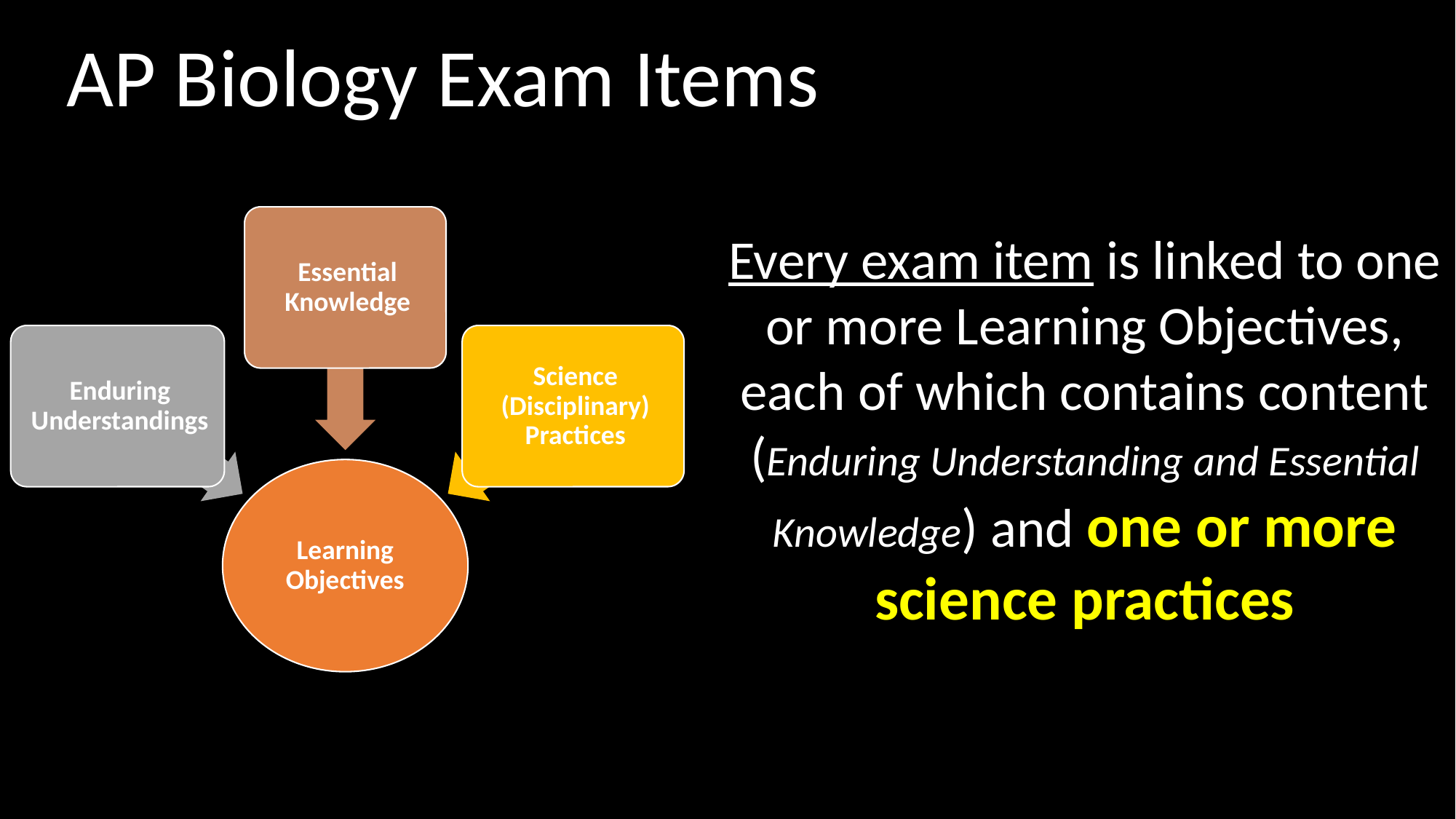

AP Biology Exam Items
Learning Objectives
Enduring Understandings
Essential Knowledge
Science (Disciplinary) Practices
Every exam item is linked to one or more Learning Objectives, each of which contains content (Enduring Understanding and Essential Knowledge) and one or more science practices